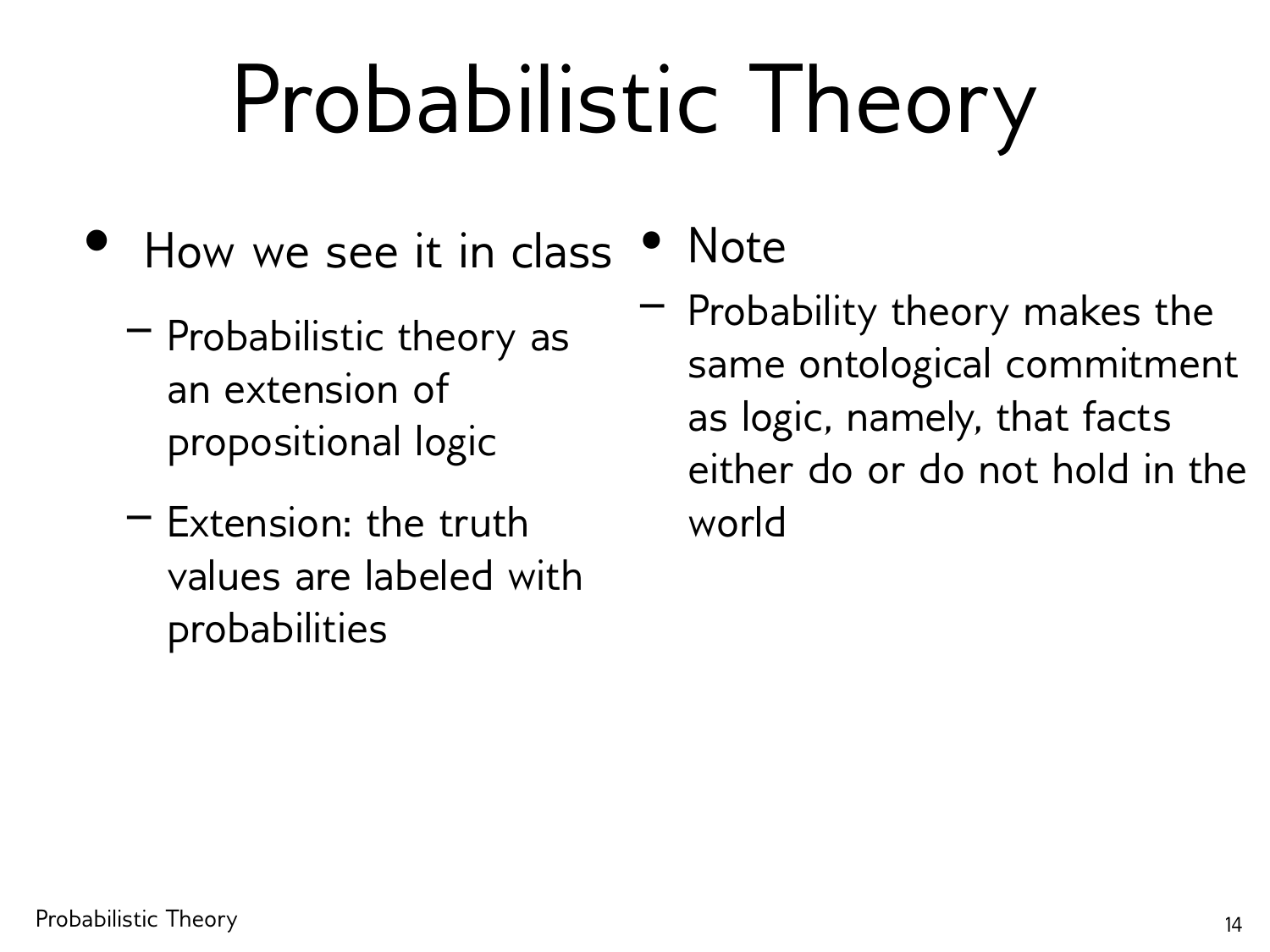

# Probabilistic Theory
How we see it in class
Probabilistic theory as an extension of propositional logic
Extension: the truth values are labeled with probabilities
Note
Probability theory makes the same ontological commitment as logic, namely, that facts either do or do not hold in the world
Probabilistic Theory
14